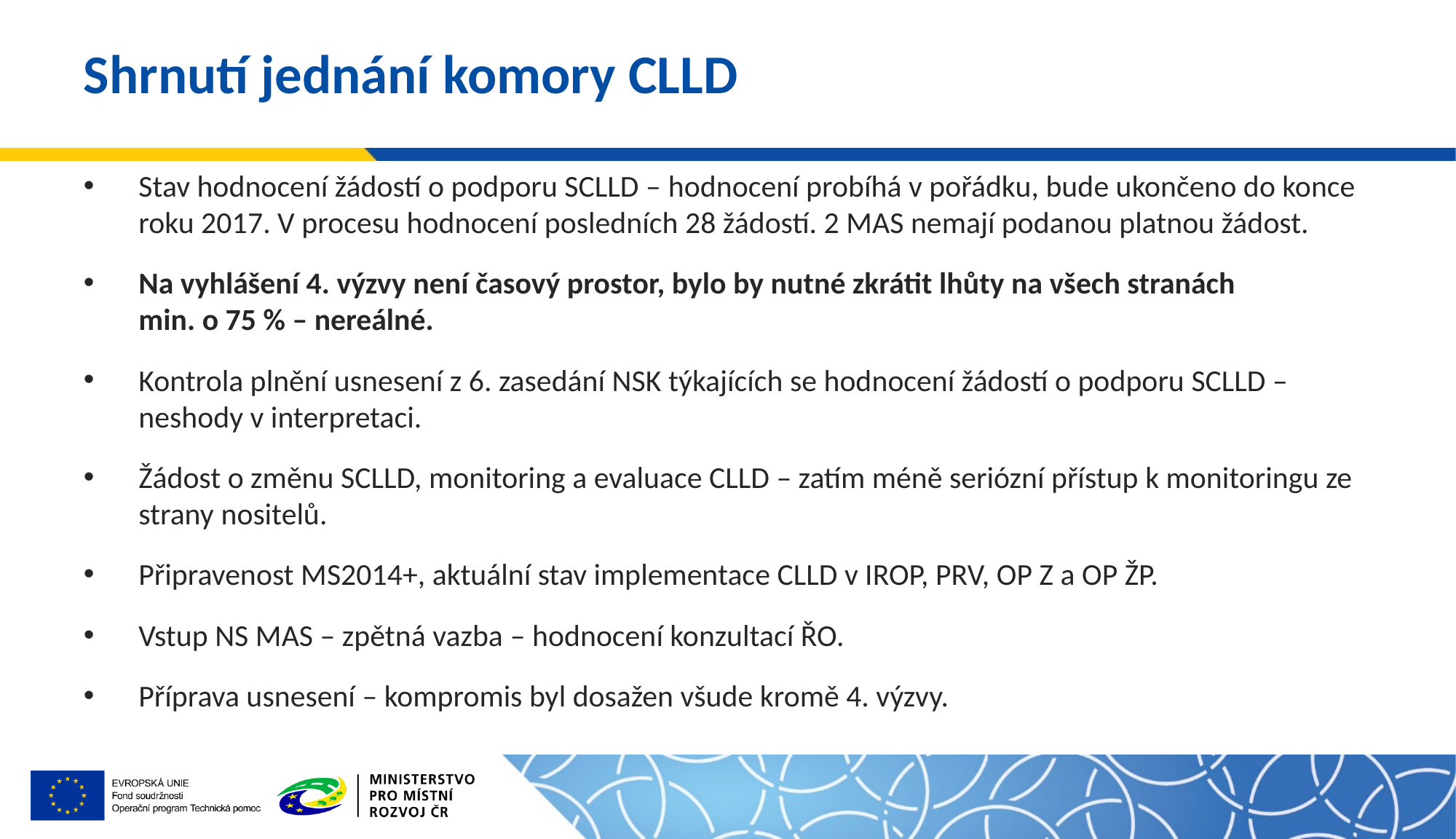

# Shrnutí jednání komory CLLD
Stav hodnocení žádostí o podporu SCLLD – hodnocení probíhá v pořádku, bude ukončeno do konce roku 2017. V procesu hodnocení posledních 28 žádostí. 2 MAS nemají podanou platnou žádost.
Na vyhlášení 4. výzvy není časový prostor, bylo by nutné zkrátit lhůty na všech stranách
min. o 75 % – nereálné.
Kontrola plnění usnesení z 6. zasedání NSK týkajících se hodnocení žádostí o podporu SCLLD – neshody v interpretaci.
Žádost o změnu SCLLD, monitoring a evaluace CLLD – zatím méně seriózní přístup k monitoringu ze strany nositelů.
Připravenost MS2014+, aktuální stav implementace CLLD v IROP, PRV, OP Z a OP ŽP.
Vstup NS MAS – zpětná vazba – hodnocení konzultací ŘO.
Příprava usnesení – kompromis byl dosažen všude kromě 4. výzvy.